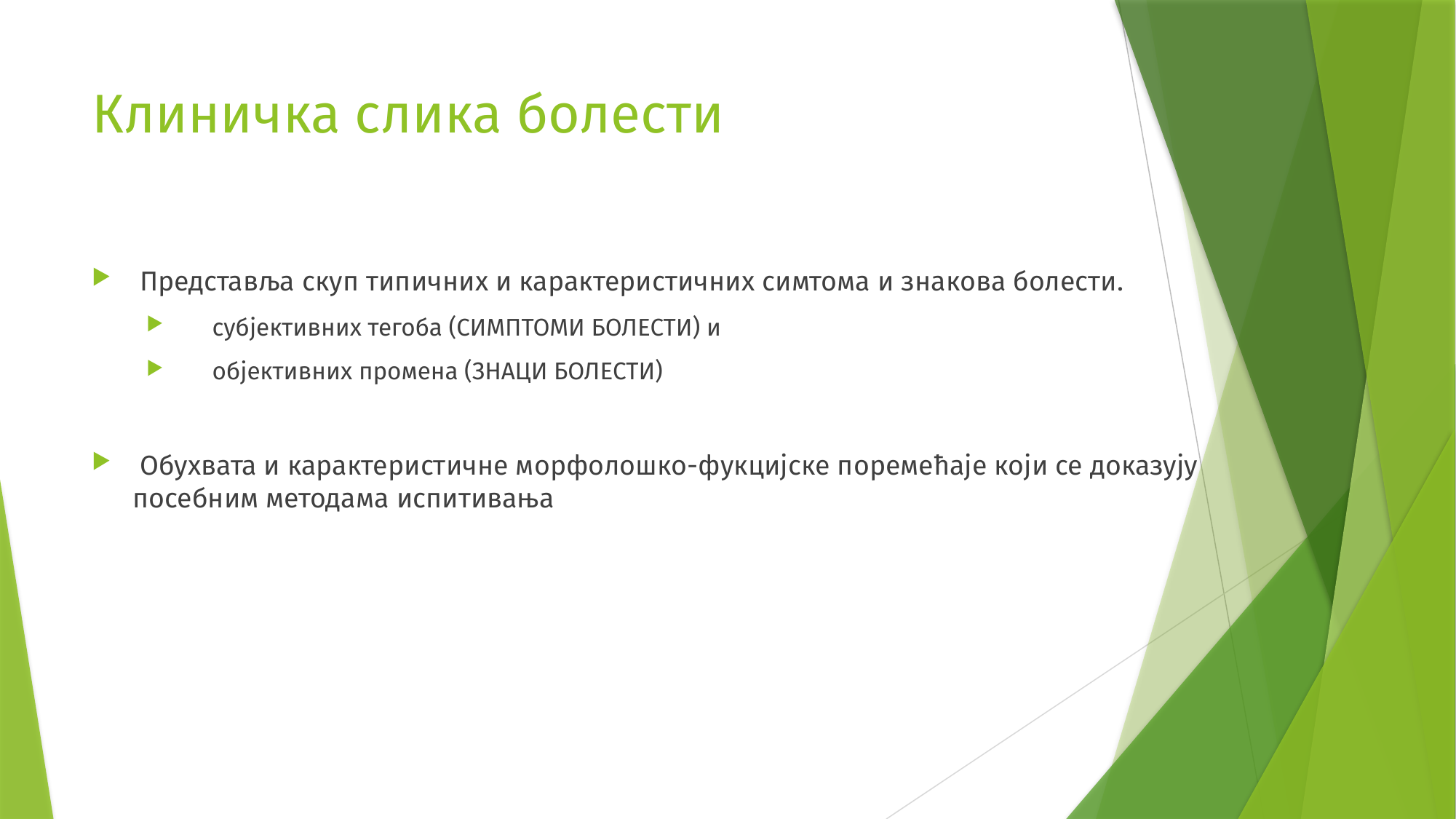

# Клиничка слика болести
 Представља скуп типичних и карактеристичних симтома и знакова болести.
     субјективних тегоба (СИМПТОМИ БОЛЕСТИ) и
     објективних промена (ЗНАЦИ БОЛЕСТИ)

 Oбухвата и карактеристичне морфолошко-фукцијске поремећаје који се доказују посебним методама испитивања